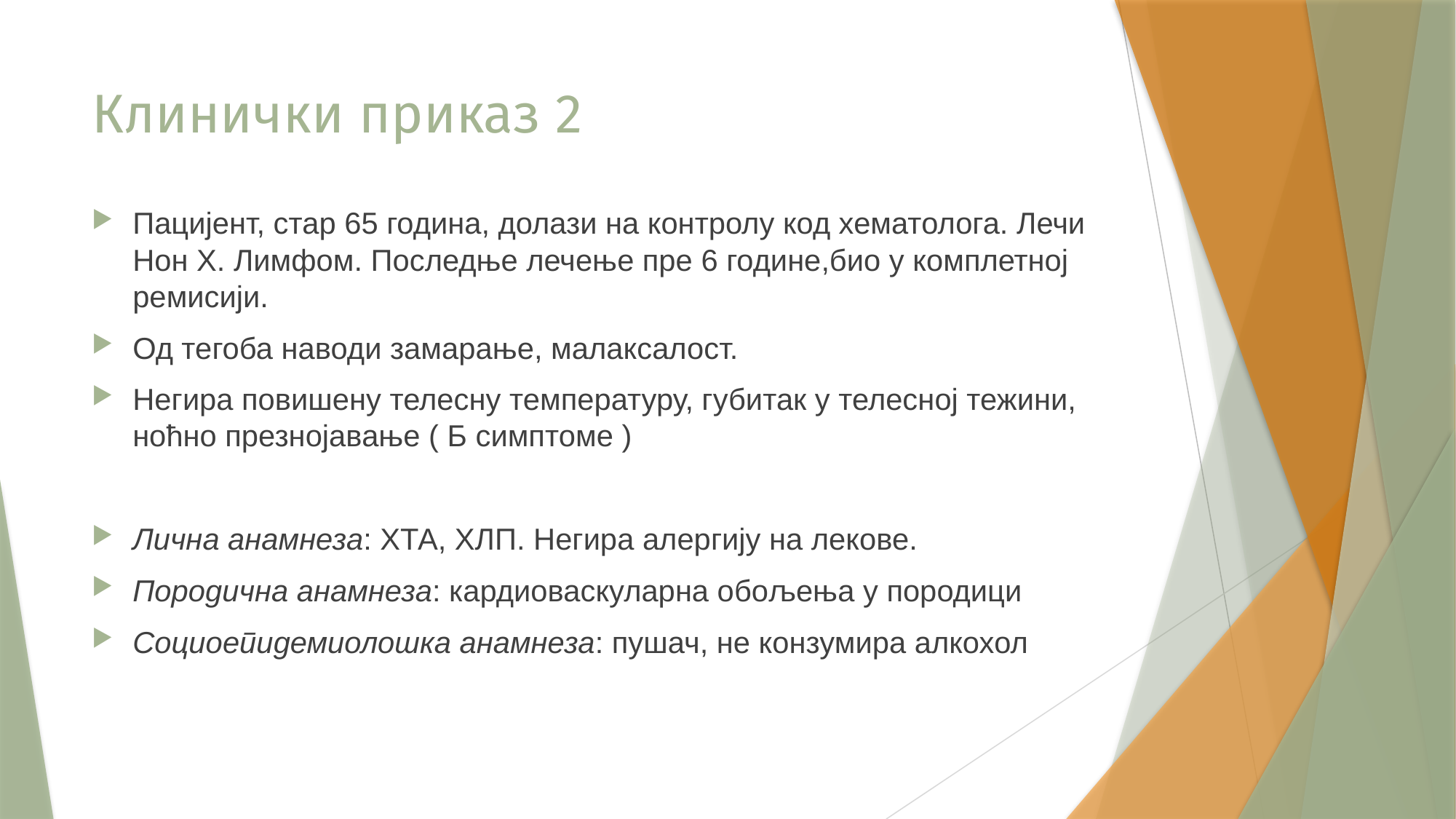

# Клинички приказ 2
Пацијент, стар 65 година, долази на контролу код хематолога. Лечи Нон Х. Лимфом. Последње лечење пре 6 године,био у комплетној ремисији.
Од тегоба наводи замарање, малаксалост.
Негира повишену телесну температуру, губитак у телесној тежини, ноћно презнојавање ( Б симптоме )

Лична анамнеза: ХТА, ХЛП. Негира алергију на лекове.
Породична анамнеза: кардиоваскуларна обољења у породици
Социоепидемиолошка анамнеза: пушач, не конзумира алкохол